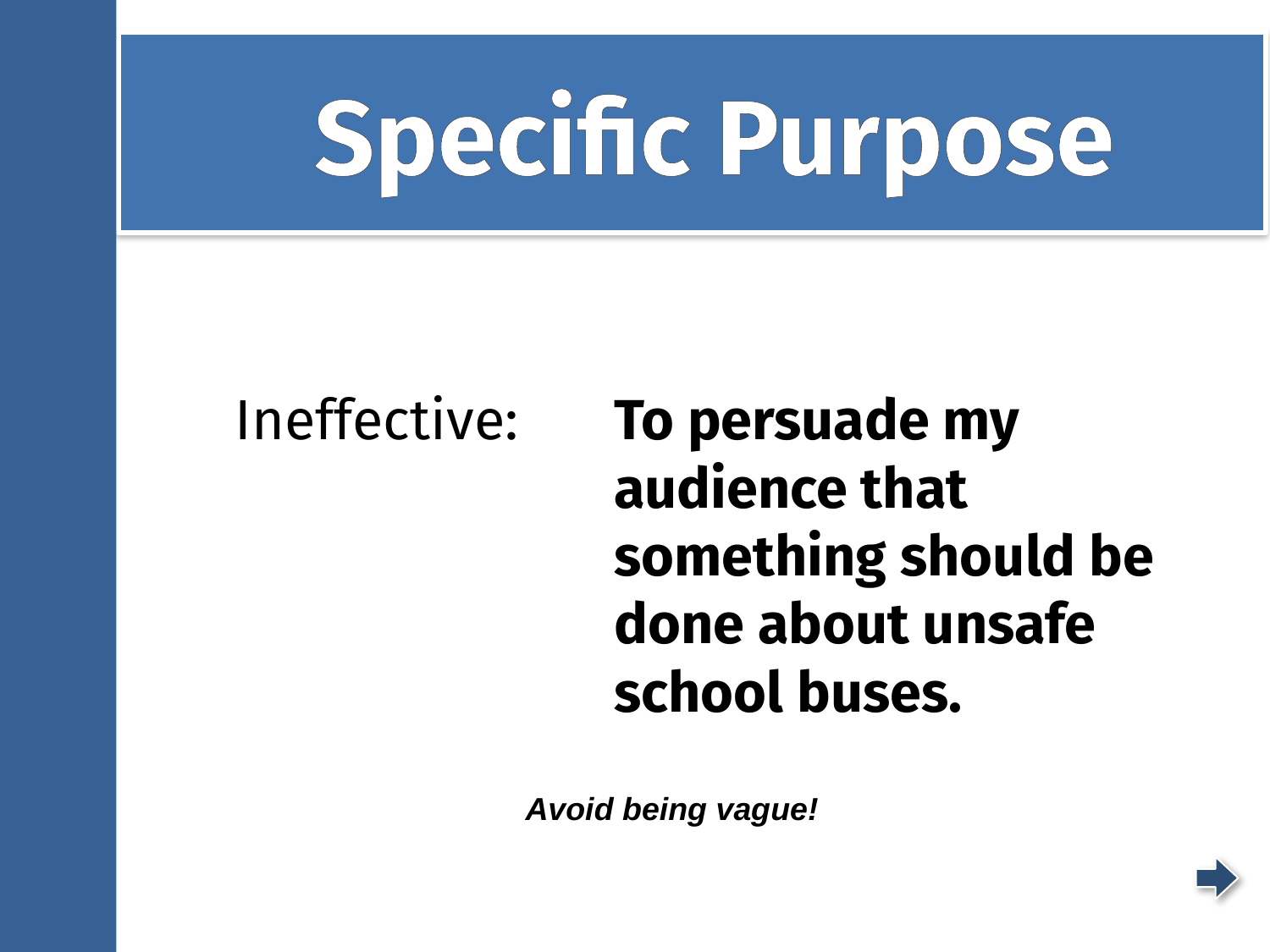

# Specific Purpose
| Ineffective: | To persuade my audience that something should be done about unsafe school buses. |
| --- | --- |
Avoid being vague!